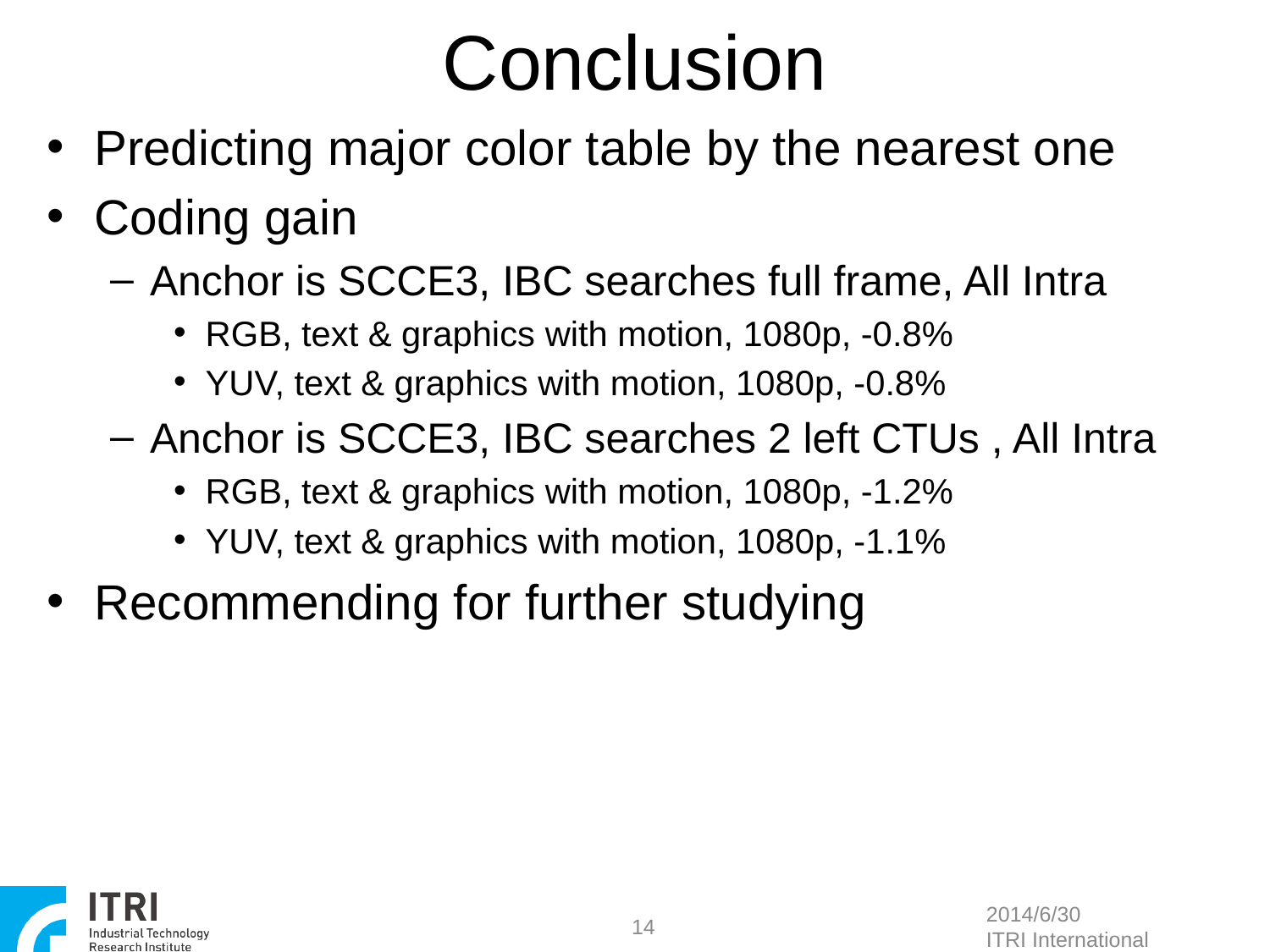

Conclusion
Predicting major color table by the nearest one
Coding gain
Anchor is SCCE3, IBC searches full frame, All Intra
RGB, text & graphics with motion, 1080p, -0.8%
YUV, text & graphics with motion, 1080p, -0.8%
Anchor is SCCE3, IBC searches 2 left CTUs , All Intra
RGB, text & graphics with motion, 1080p, -1.2%
YUV, text & graphics with motion, 1080p, -1.1%
Recommending for further studying
14
2014/6/30
ITRI International